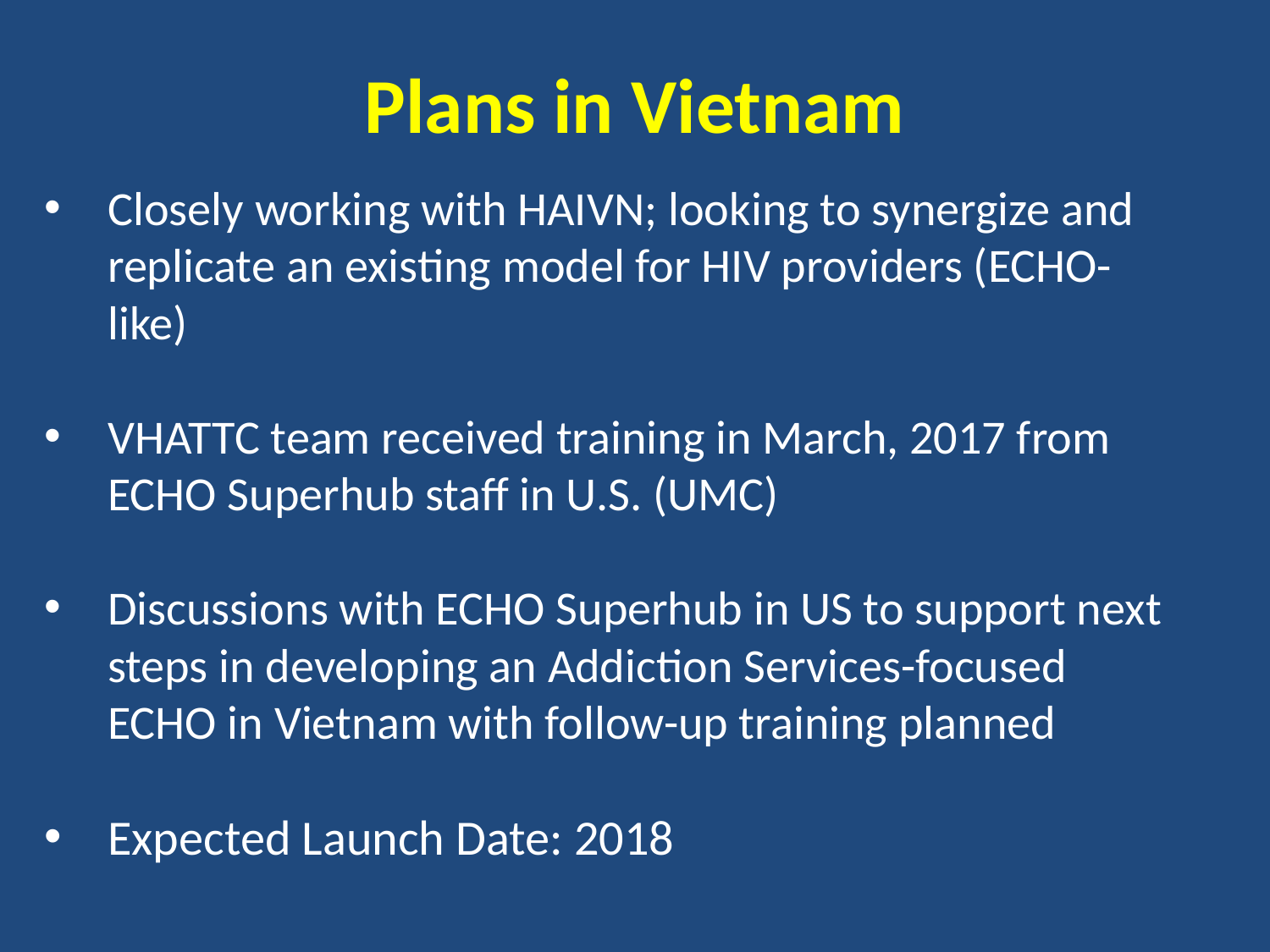

# Plans in Vietnam

Closely working with HAIVN; looking to synergize and replicate an existing model for HIV providers (ECHO-like)
VHATTC team received training in March, 2017 from ECHO Superhub staff in U.S. (UMC)

Discussions with ECHO Superhub in US to support next steps in developing an Addiction Services-focused ECHO in Vietnam with follow-up training planned
Expected Launch Date: 2018